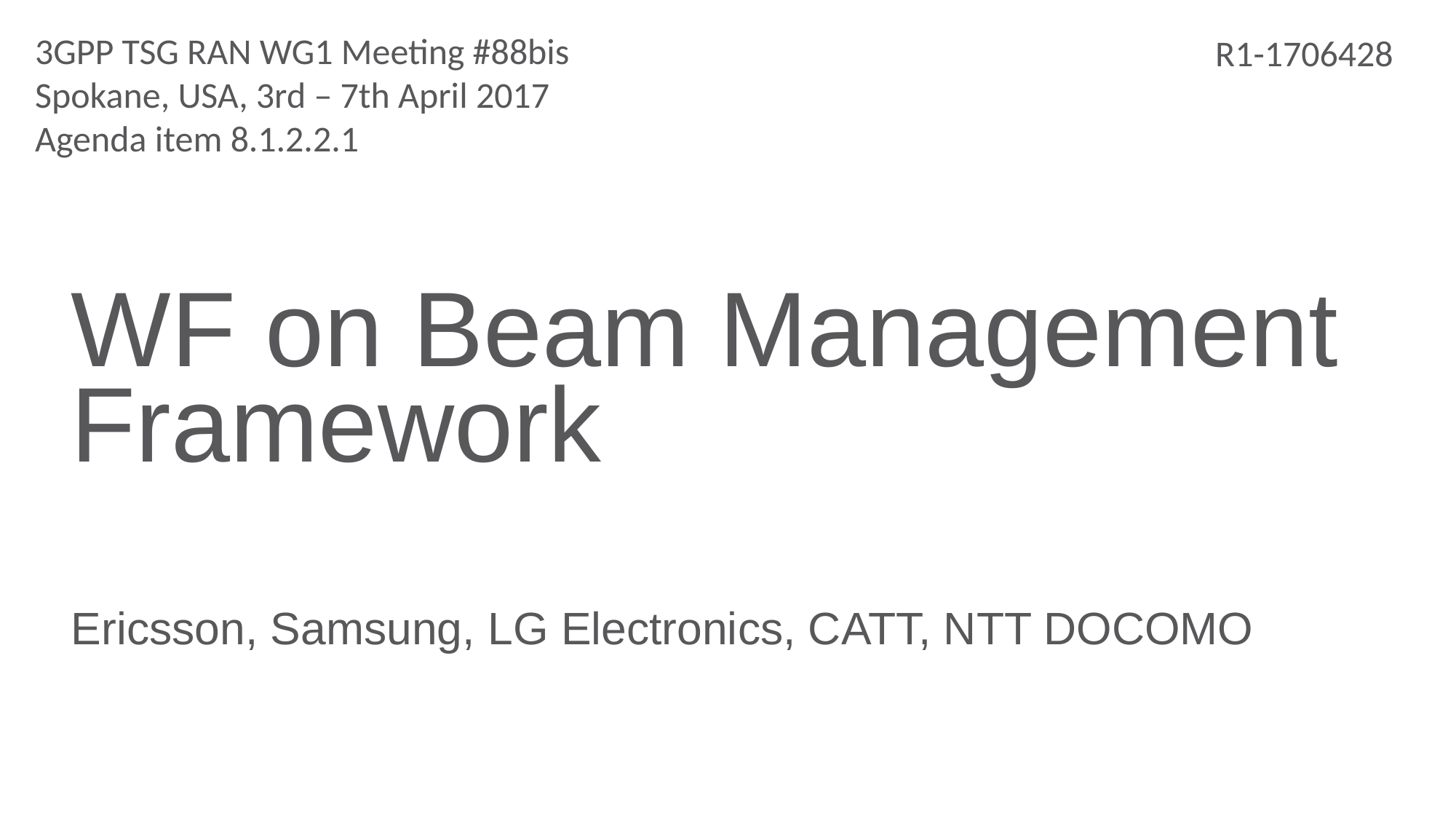

3GPP TSG RAN WG1 Meeting #88bis
Spokane, USA, 3rd – 7th April 2017
Agenda item 8.1.2.2.1
R1-1706428
# WF on Beam Management Framework
Ericsson, Samsung, LG Electronics, CATT, NTT DOCOMO